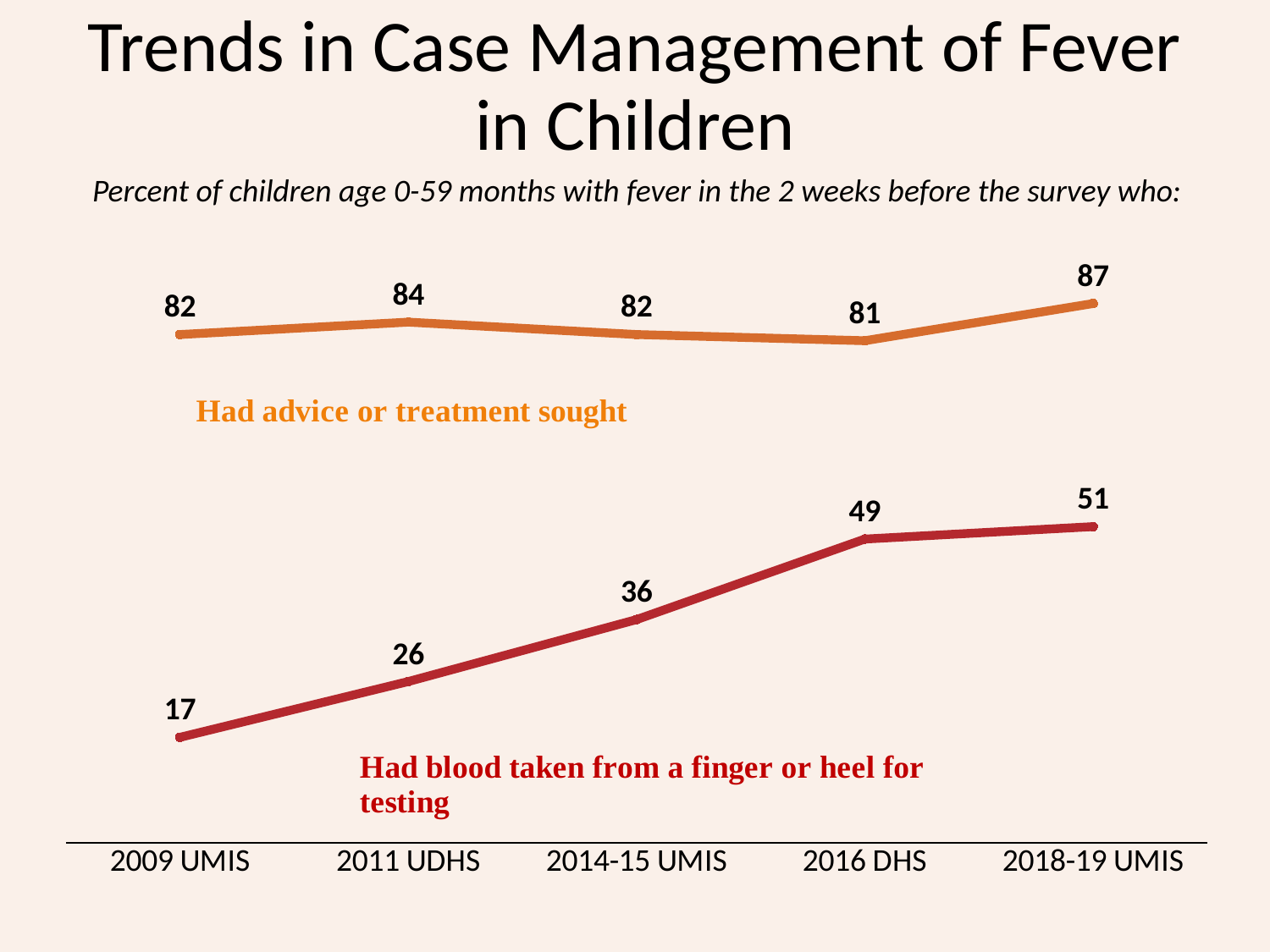

# Trends in Case Management of Fever in Children
Percent of children age 0-59 months with fever in the 2 weeks before the survey who:

### Chart

| Category | Had advice or treatment sought  | Had blood taken from a finger or heel for testing  |
|---|---|---|
| 2009 UMIS | 82.0 | 17.0 |
| 2011 UDHS | 84.0 | 26.0 |
| 2014-15 UMIS | 82.0 | 36.0 |
| 2016 DHS | 81.0 | 49.0 |
| 2018-19 UMIS | 87.0 | 51.0 |